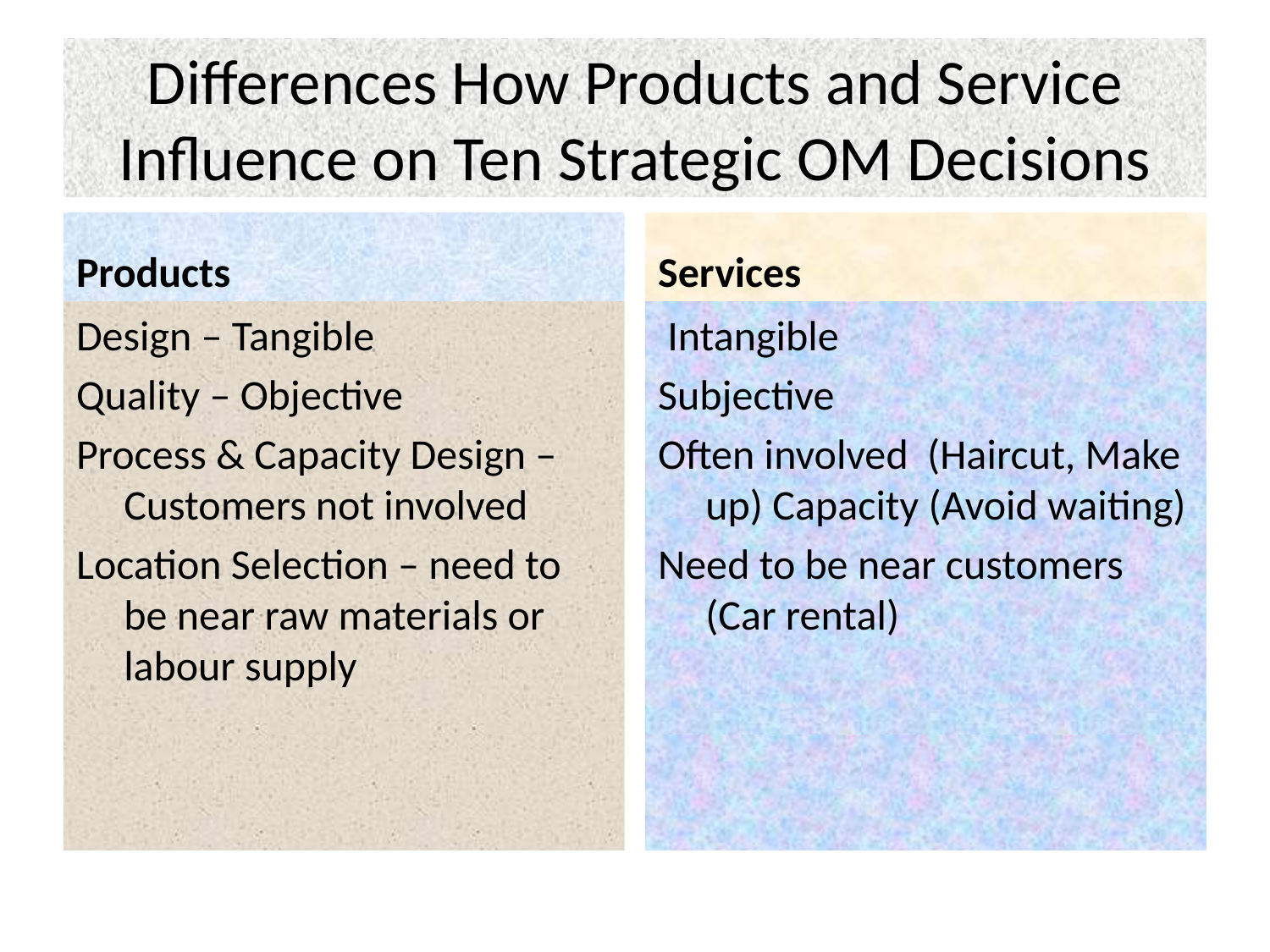

# Differences How Products and Service Influence on Ten Strategic OM Decisions
Products
Services
Design – Tangible
Quality – Objective
Process & Capacity Design – Customers not involved
Location Selection – need to be near raw materials or labour supply
 Intangible
Subjective
Often involved  (Haircut, Make up) Capacity (Avoid waiting)
Need to be near customers (Car rental)